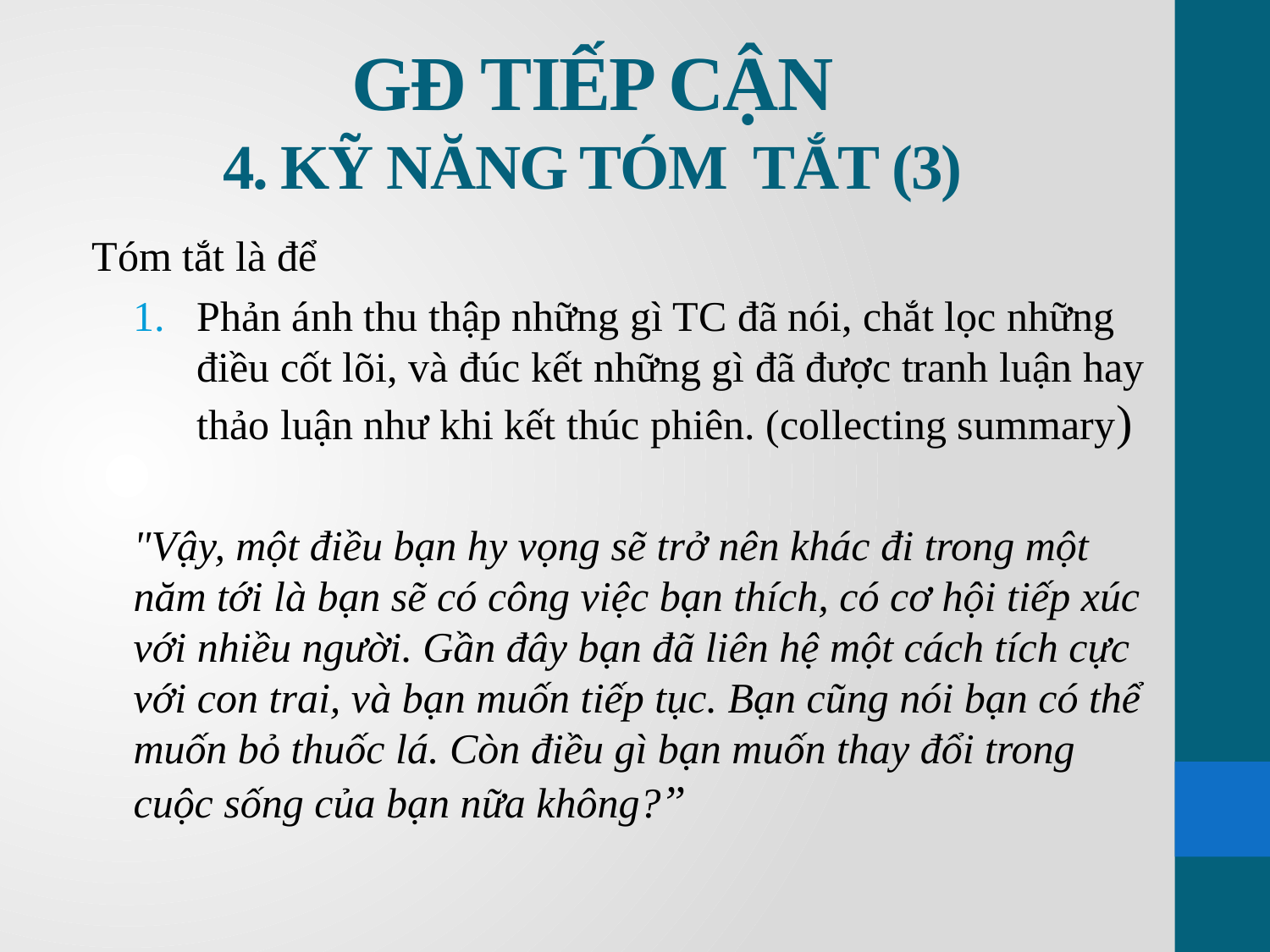

# GĐ TIẾP CẬN 4. KỸ NĂNG TÓM  TẮT (3)
Tóm tắt là để
Phản ánh thu thập những gì TC đã nói, chắt lọc những điều cốt lõi, và đúc kết những gì đã được tranh luận hay thảo luận như khi kết thúc phiên. (collecting summary)

"Vậy, một điều bạn hy vọng sẽ trở nên khác đi trong một năm tới là bạn sẽ có công việc bạn thích, có cơ hội tiếp xúc với nhiều người. Gần đây bạn đã liên hệ một cách tích cực với con trai, và bạn muốn tiếp tục. Bạn cũng nói bạn có thể muốn bỏ thuốc lá. Còn điều gì bạn muốn thay đổi trong cuộc sống của bạn nữa không?”